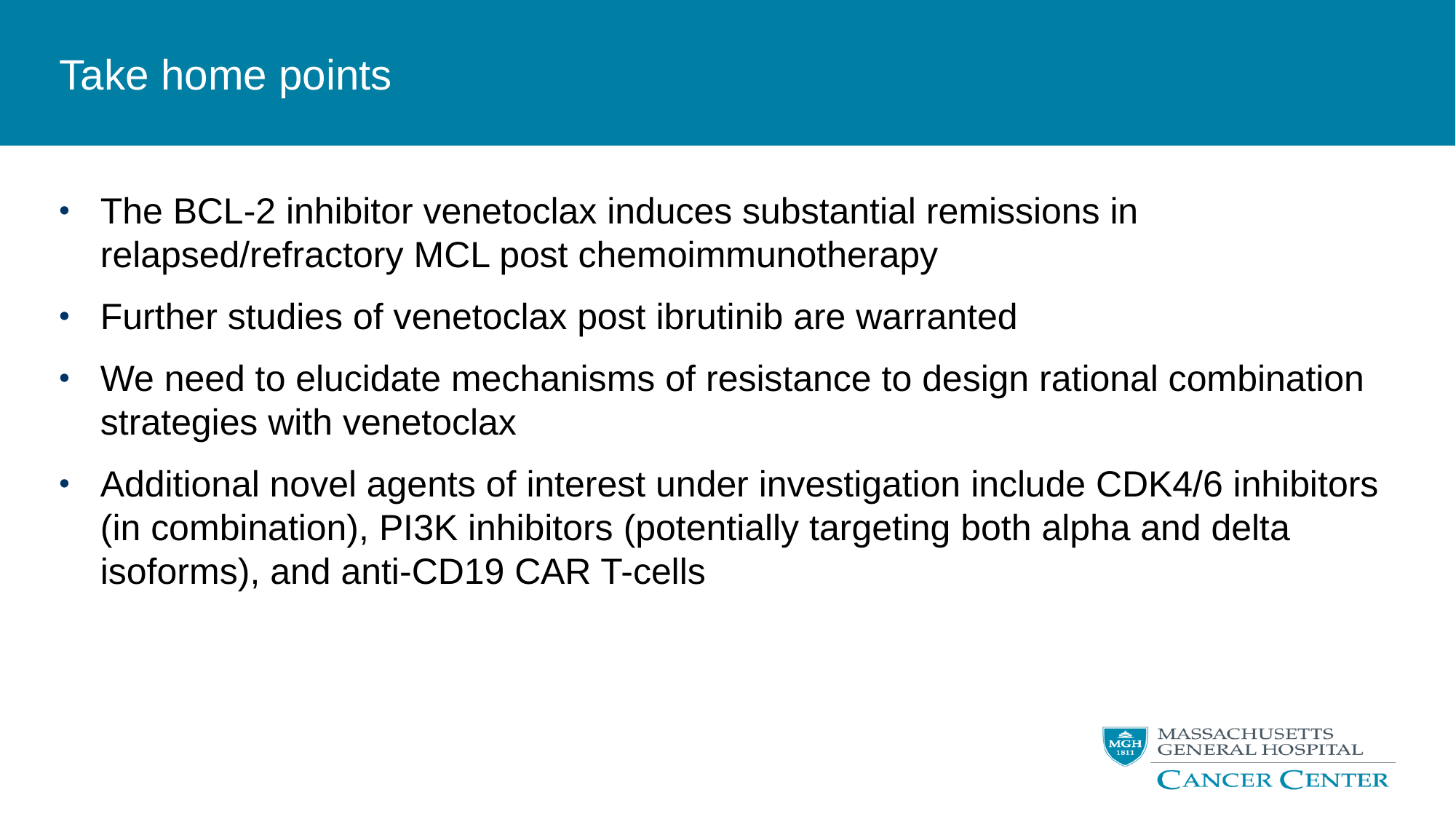

# Take home points
The BCL-2 inhibitor venetoclax induces substantial remissions in relapsed/refractory MCL post chemoimmunotherapy
Further studies of venetoclax post ibrutinib are warranted
We need to elucidate mechanisms of resistance to design rational combination strategies with venetoclax
Additional novel agents of interest under investigation include CDK4/6 inhibitors (in combination), PI3K inhibitors (potentially targeting both alpha and delta isoforms), and anti-CD19 CAR T-cells